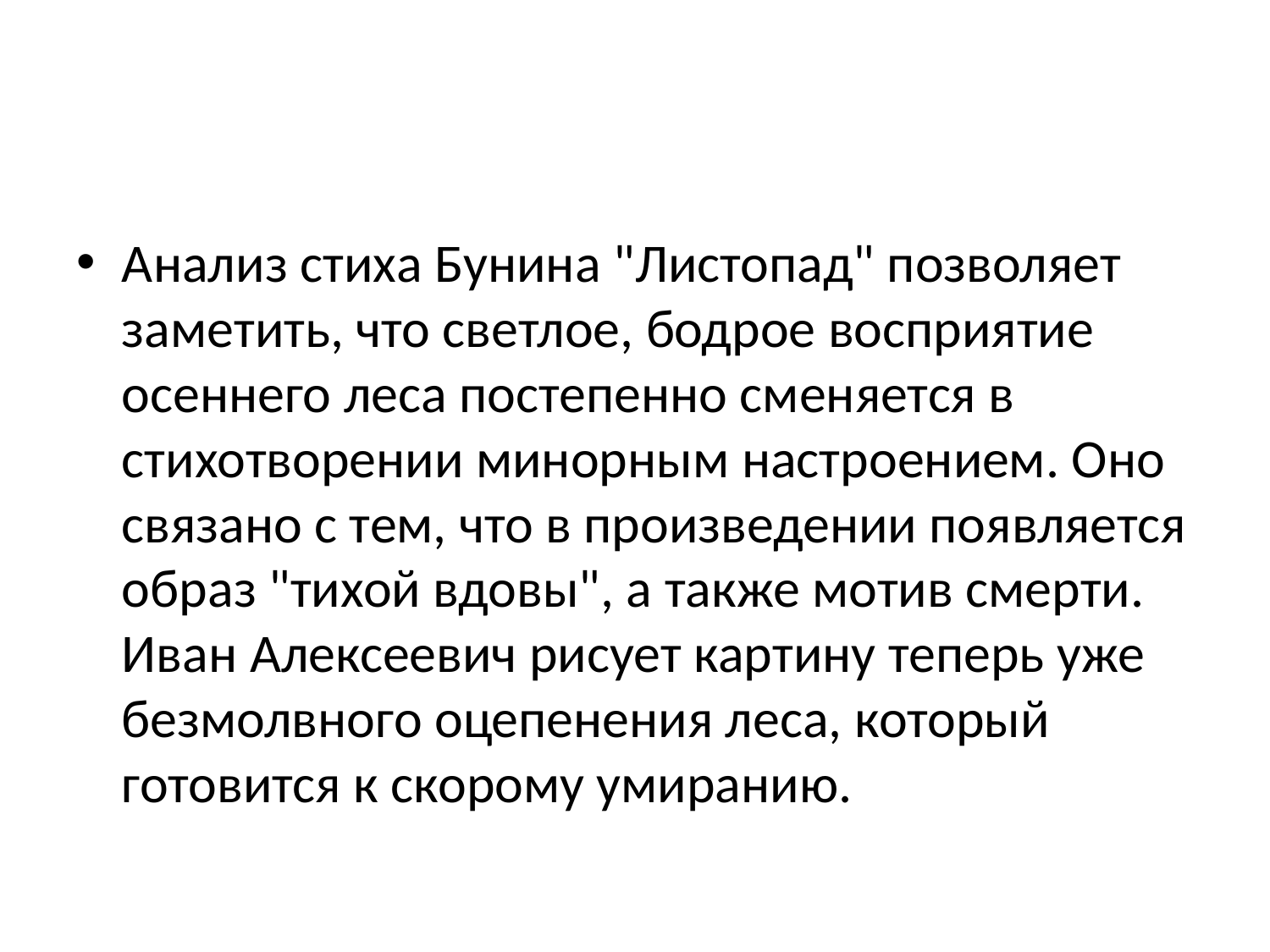

#
Анализ стиха Бунина "Листопад" позволяет заметить, что светлое, бодрое восприятие осеннего леса постепенно сменяется в стихотворении минорным настроением. Оно связано с тем, что в произведении появляется образ "тихой вдовы", а также мотив смерти. Иван Алексеевич рисует картину теперь уже безмолвного оцепенения леса, который готовится к скорому умиранию.